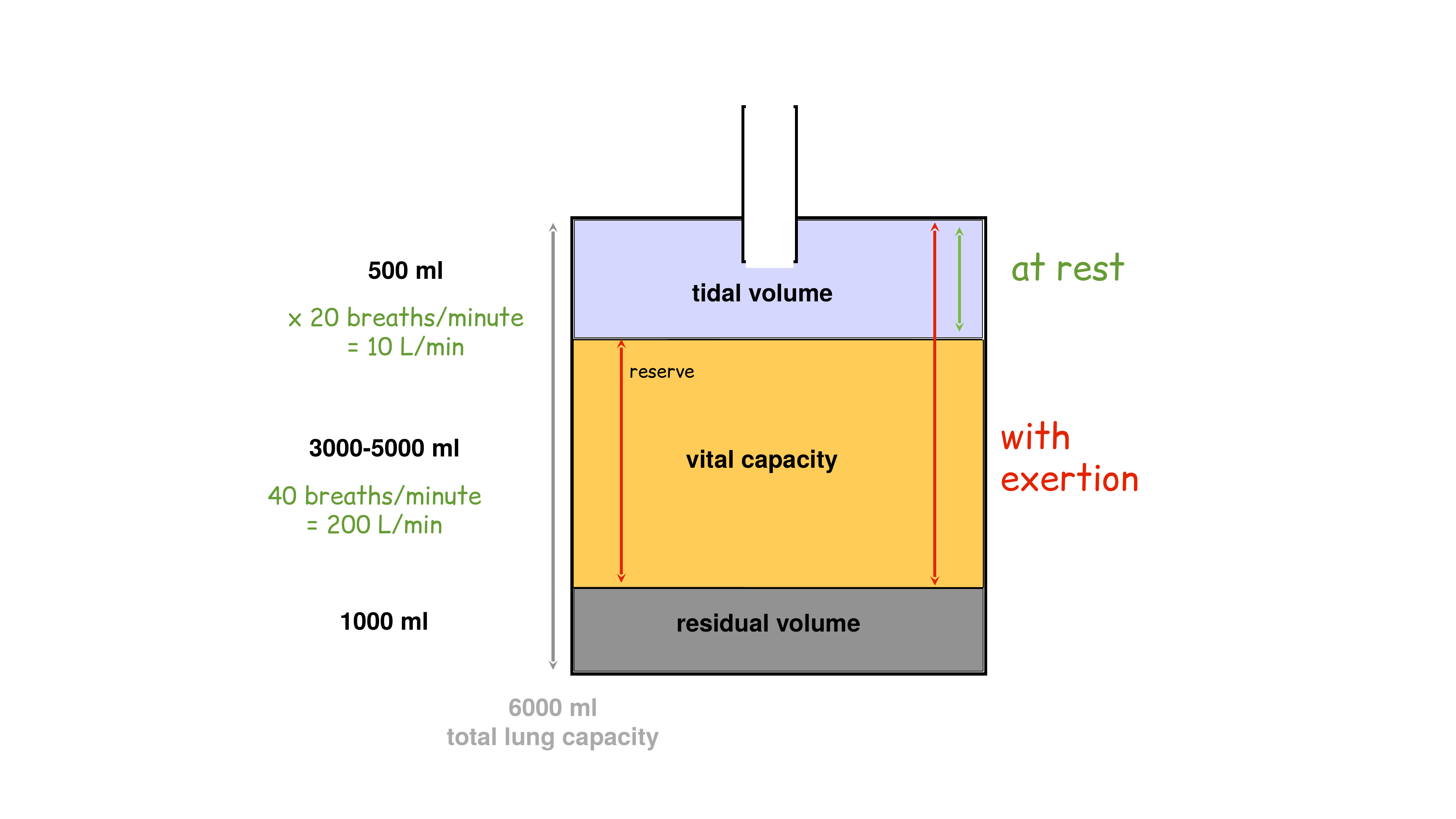

at rest
500 ml
tidal volume
x 20 breaths/minute
= 10 L/min

reserve
with exertion
3000-5000 ml
vital capacity
40 breaths/minute
= 200 L/min

1000 ml
residual volume
6000 ml
total lung capacity